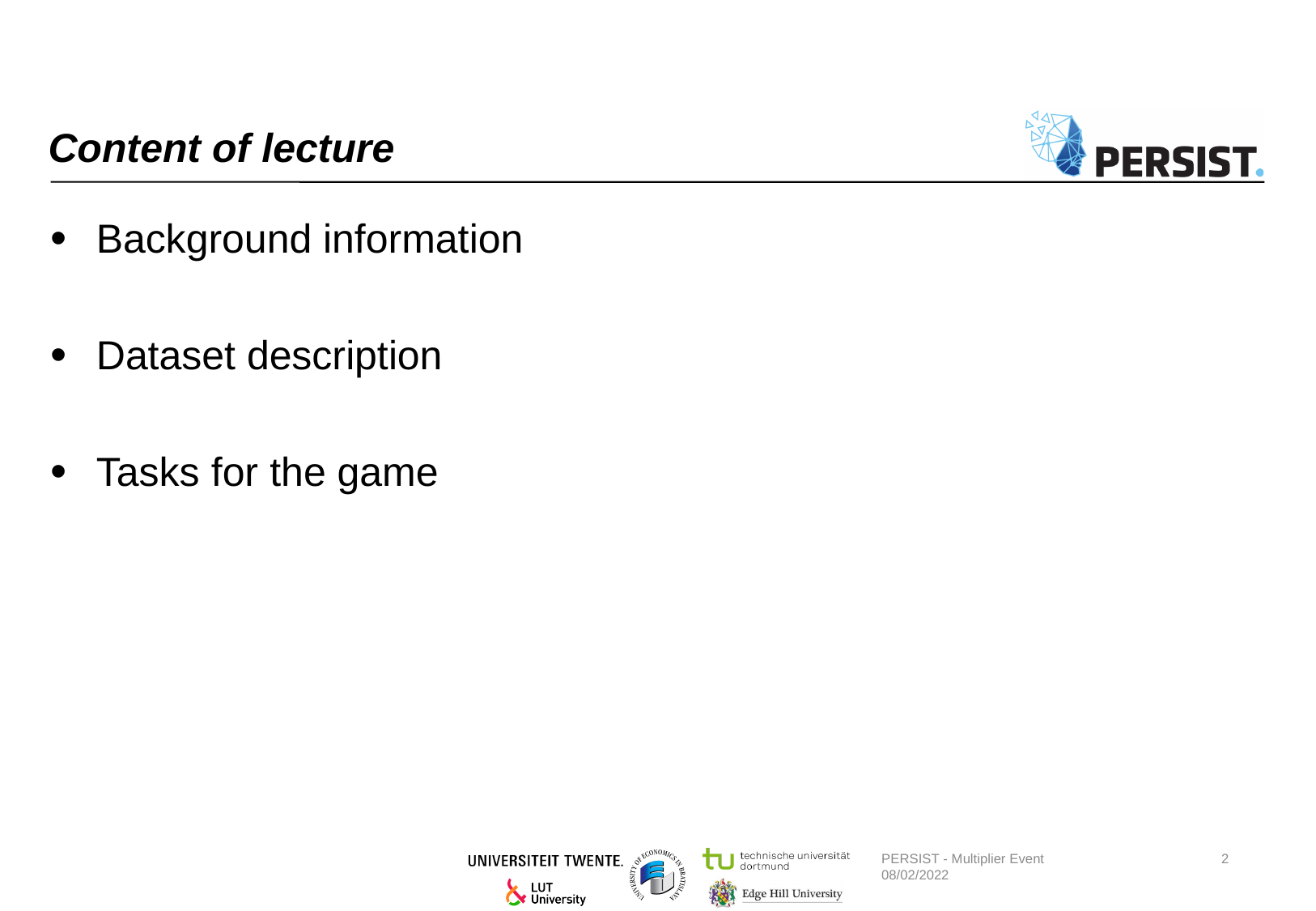

# Content of lecture
Background information

Dataset description

Tasks for the game